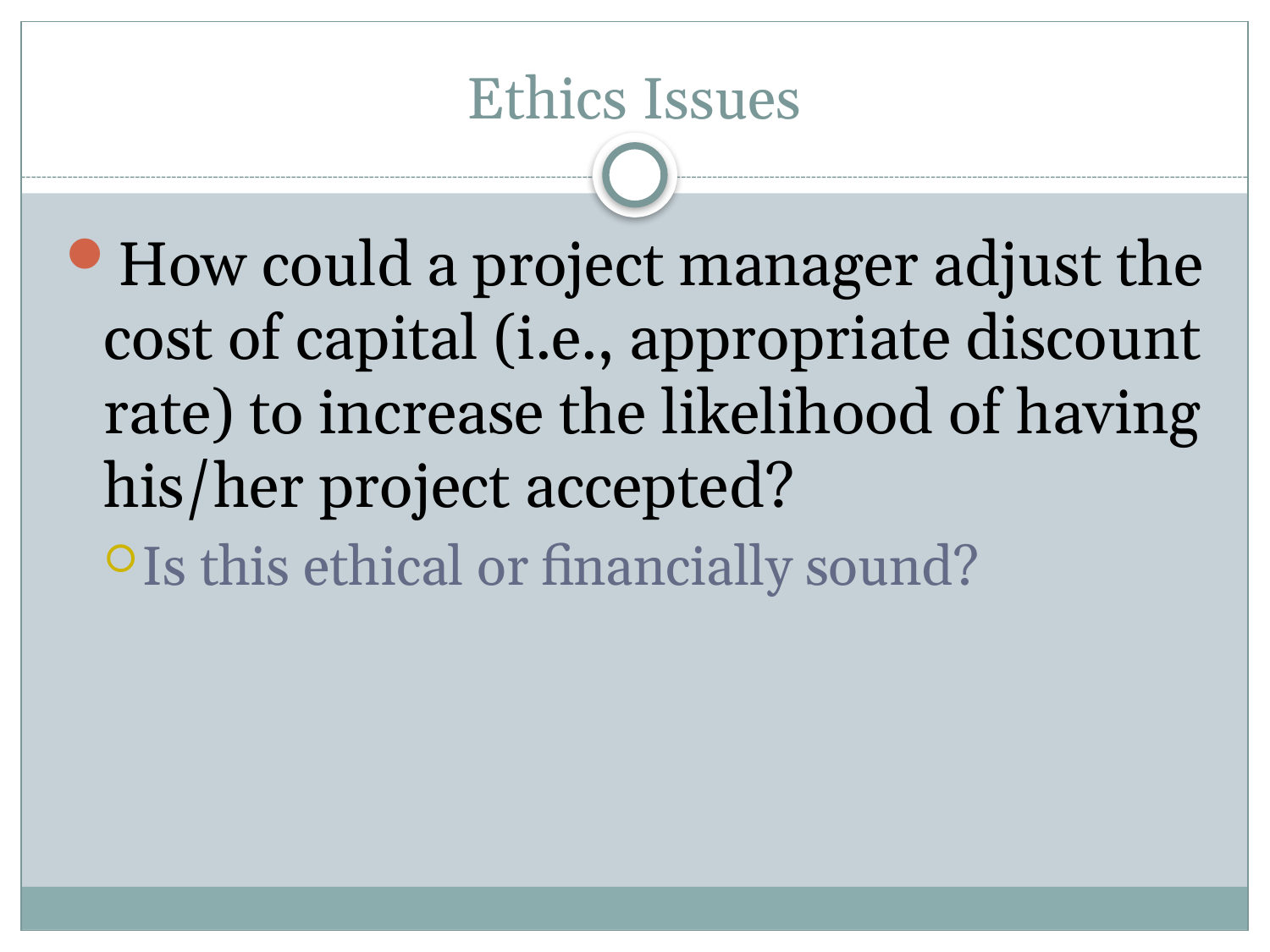

# Ethics Issues
How could a project manager adjust the cost of capital (i.e., appropriate discount rate) to increase the likelihood of having his/her project accepted?
Is this ethical or financially sound?